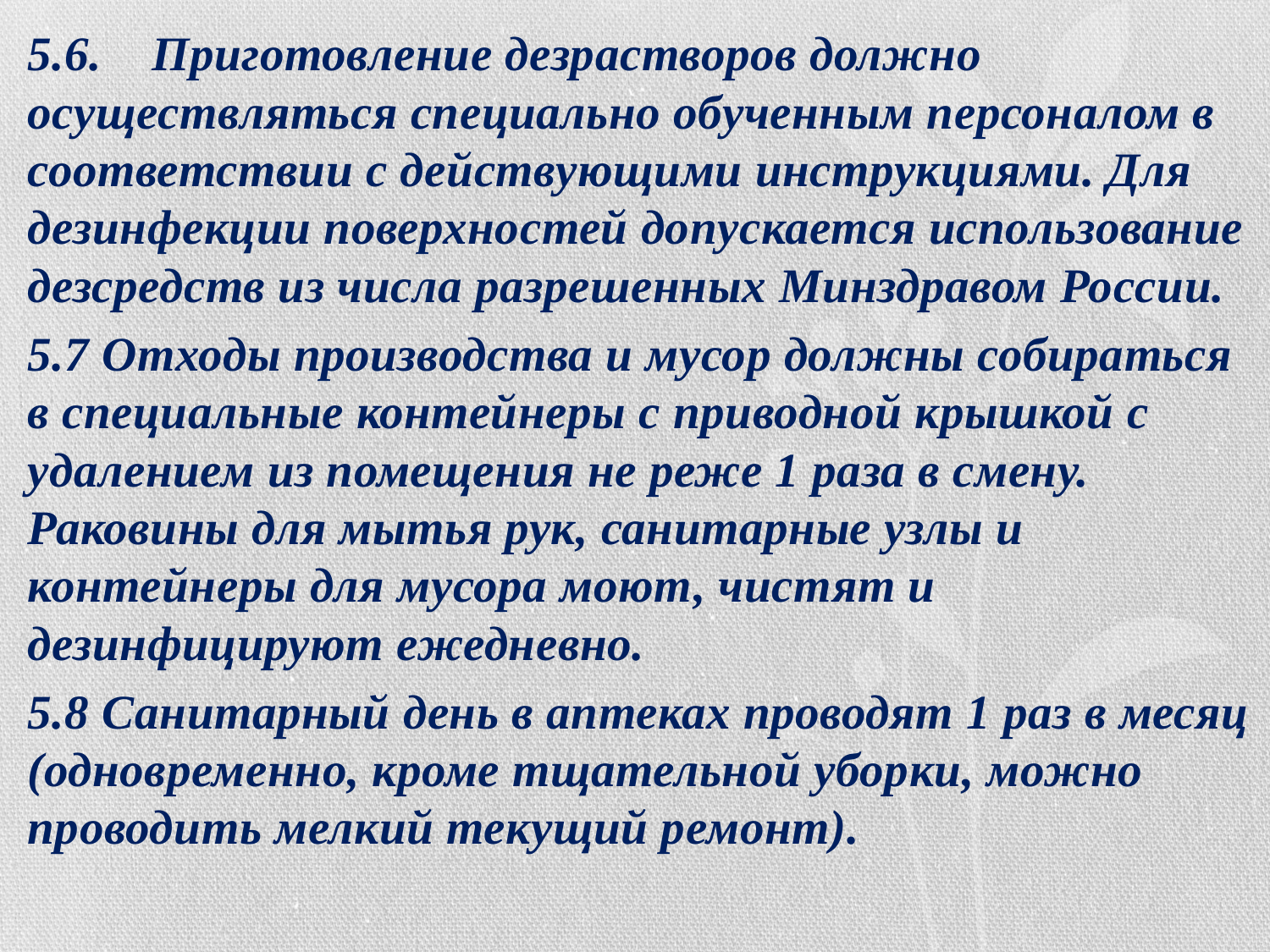

5.6.	Приготовление дезрастворов должно осуществляться специально обученным персоналом в соответствии с действующими инструкциями. Для дезинфекции поверхностей допускается использование дезсредств из числа разрешенных Минздравом России.
5.7 Отходы производства и мусор должны собираться в специальные контейнеры с приводной крышкой с удалением из помещения не реже 1 раза в смену. Раковины для мытья рук, санитарные узлы и контейнеры для мусора моют, чистят и дезинфицируют ежедневно.
5.8 Санитарный день в аптеках проводят 1 раз в месяц (одновременно, кроме тщательной уборки, можно проводить мелкий текущий ремонт).